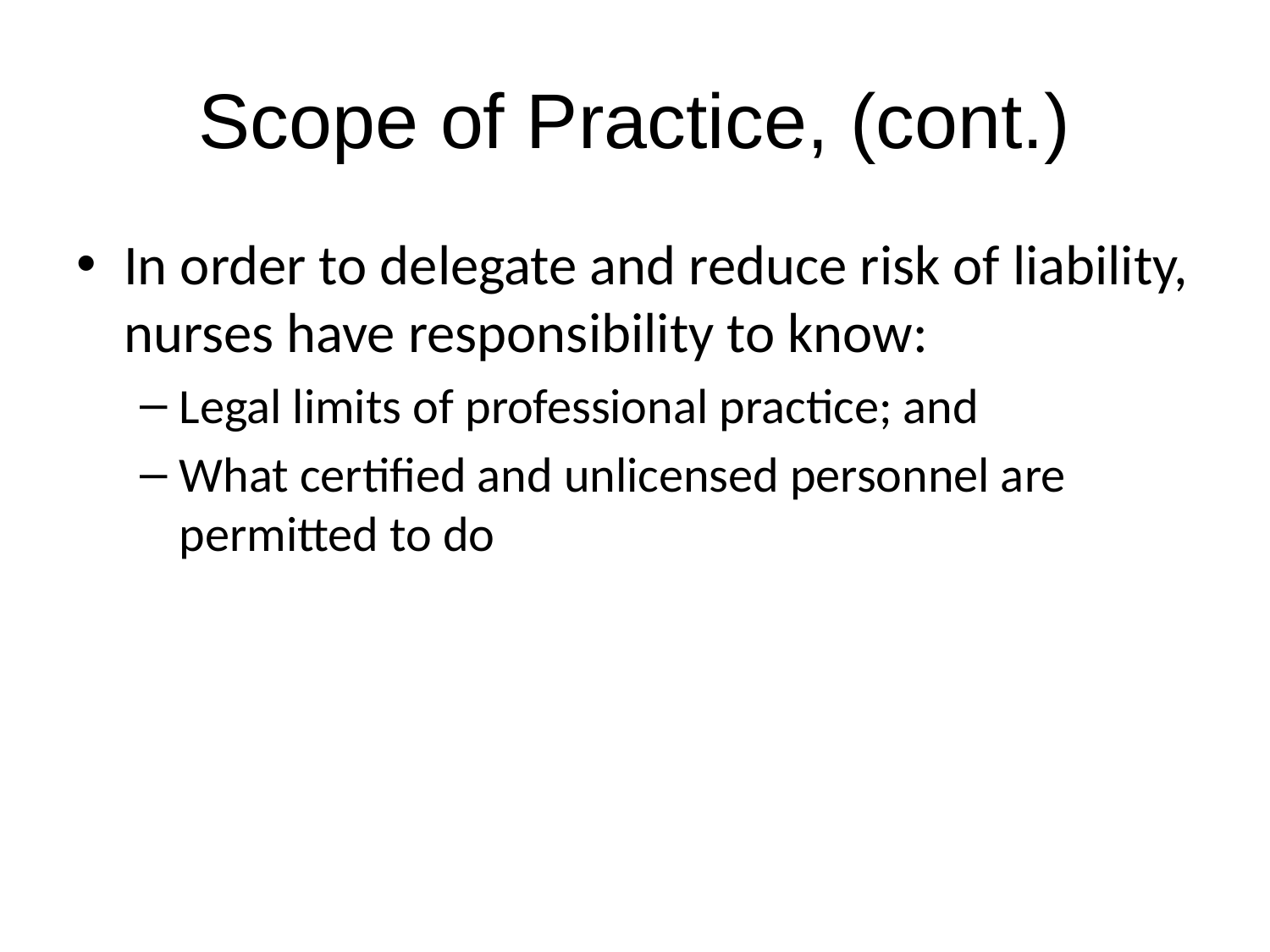

Scope of Practice, (cont.)
In order to delegate and reduce risk of liability, nurses have responsibility to know:
Legal limits of professional practice; and
What certified and unlicensed personnel are permitted to do